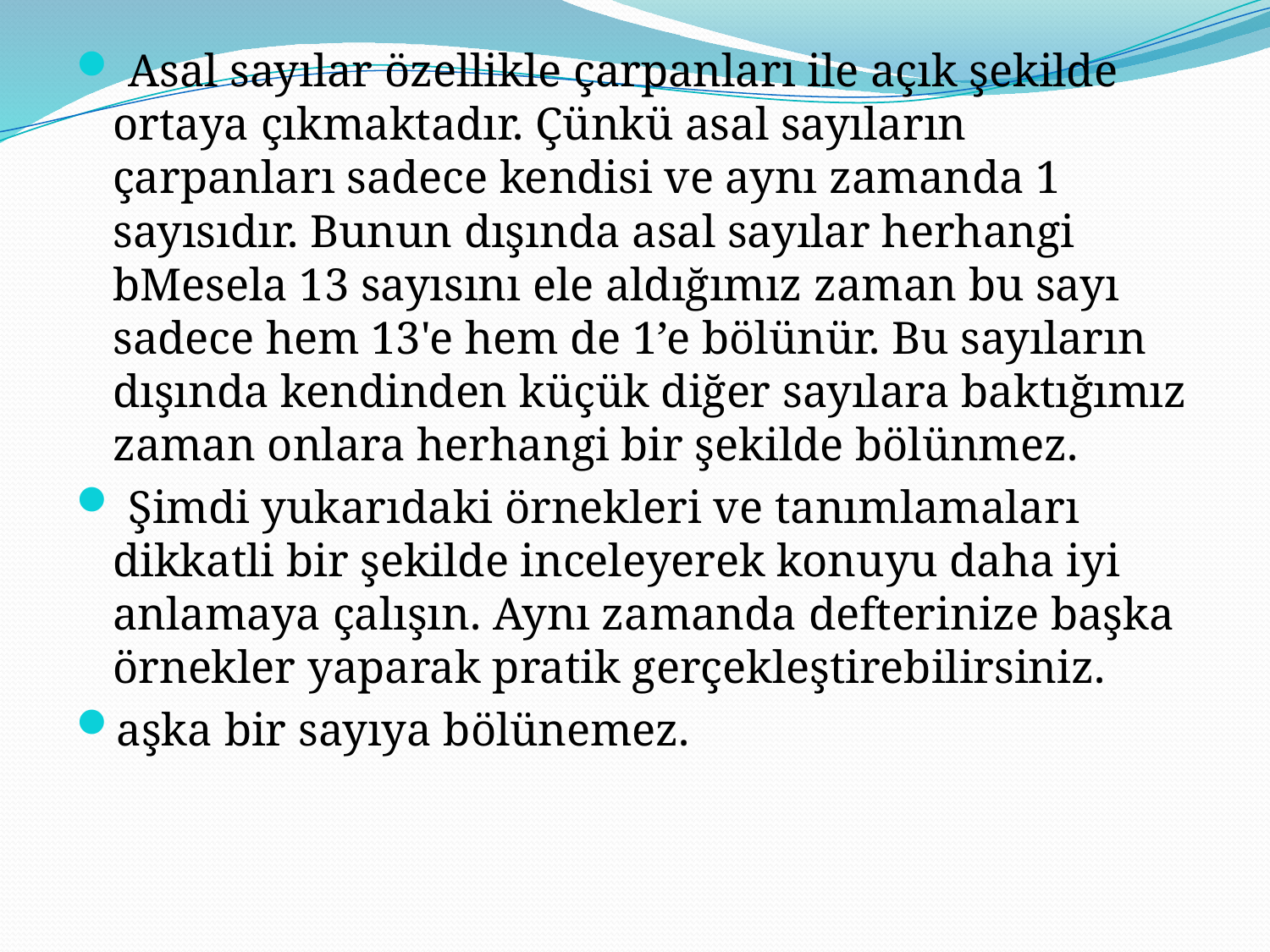

Asal sayılar özellikle çarpanları ile açık şekilde ortaya çıkmaktadır. Çünkü asal sayıların çarpanları sadece kendisi ve aynı zamanda 1 sayısıdır. Bunun dışında asal sayılar herhangi bMesela 13 sayısını ele aldığımız zaman bu sayı sadece hem 13'e hem de 1’e bölünür. Bu sayıların dışında kendinden küçük diğer sayılara baktığımız zaman onlara herhangi bir şekilde bölünmez.
 Şimdi yukarıdaki örnekleri ve tanımlamaları dikkatli bir şekilde inceleyerek konuyu daha iyi anlamaya çalışın. Aynı zamanda defterinize başka örnekler yaparak pratik gerçekleştirebilirsiniz.
aşka bir sayıya bölünemez.